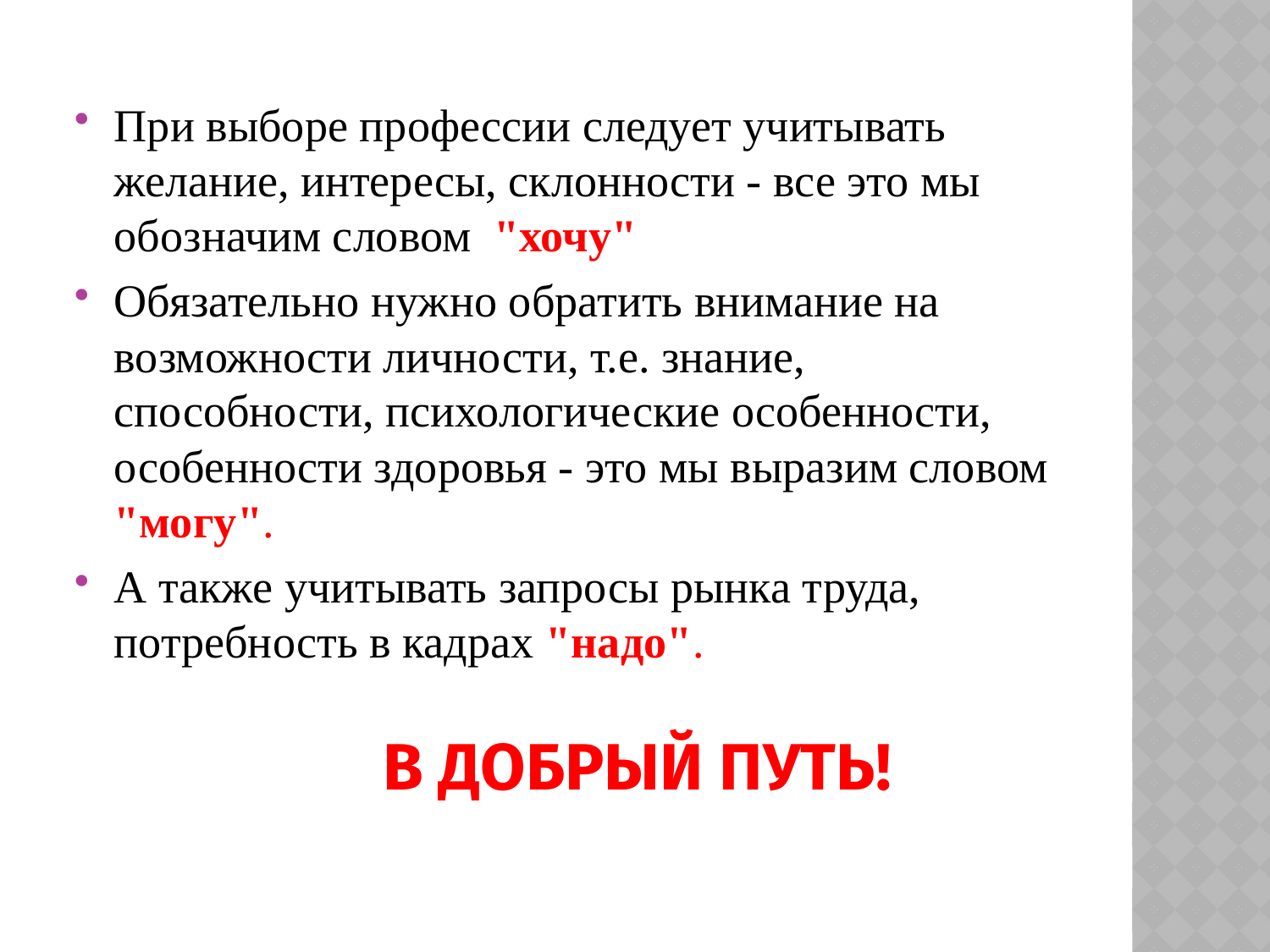

При выборе профессии следует учитывать желание, интересы, склонности - все это мы обозначим словом  "хочу"
Обязательно нужно обратить внимание на возможности личности, т.е. знание, способности, психологические особенности, особенности здоровья - это мы выразим словом "могу".
А также учитывать запросы рынка труда, потребность в кадрах "надо".

# В ДОБРЫЙ ПУТЬ!